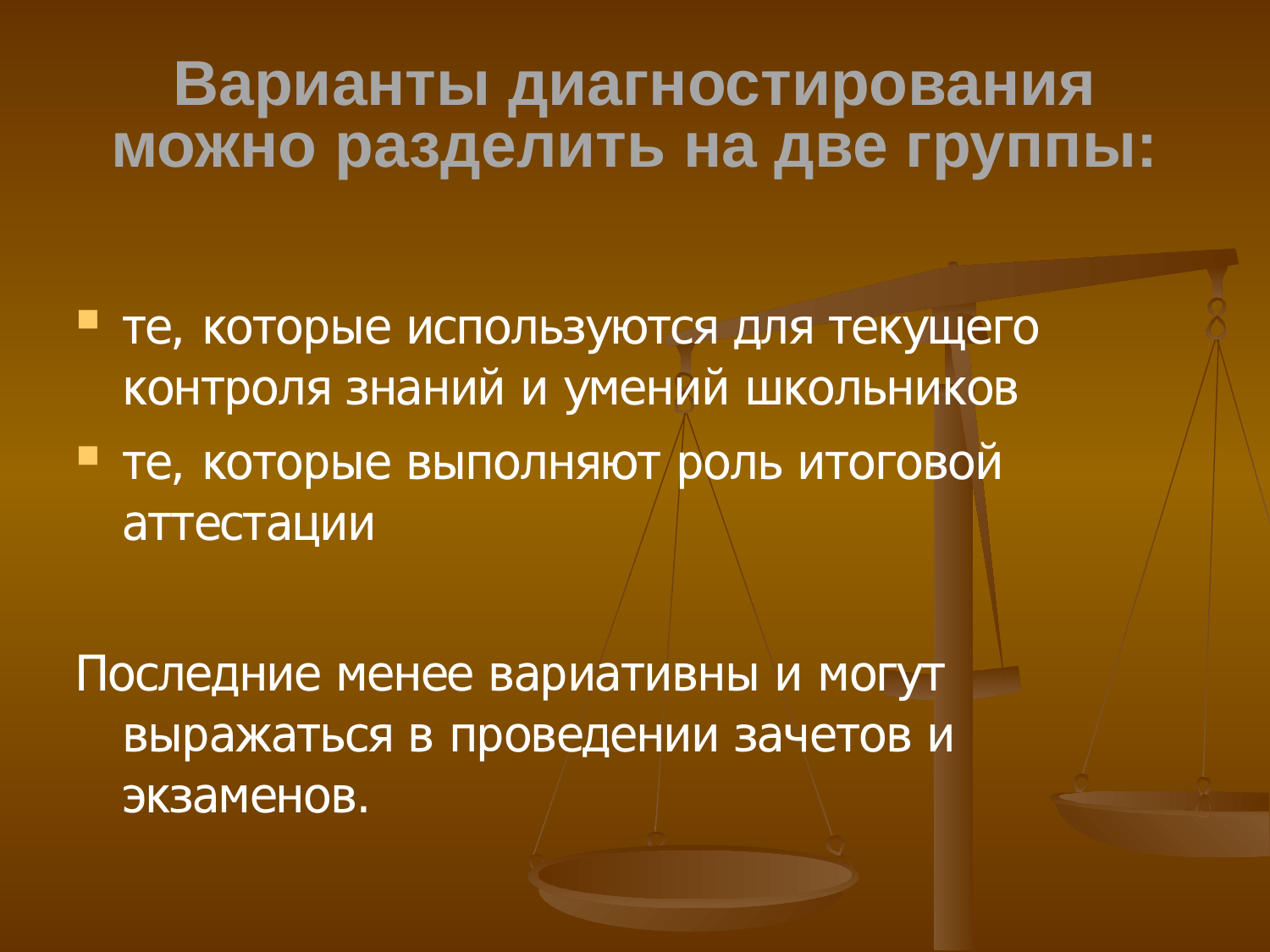

# Варианты диагностирования можно разделить на две группы:
те, которые используются для текущего контроля знаний и умений школьников
те, которые выполняют роль итоговой аттестации

Последние менее вариативны и могут выражаться в проведении зачетов и экзаменов.